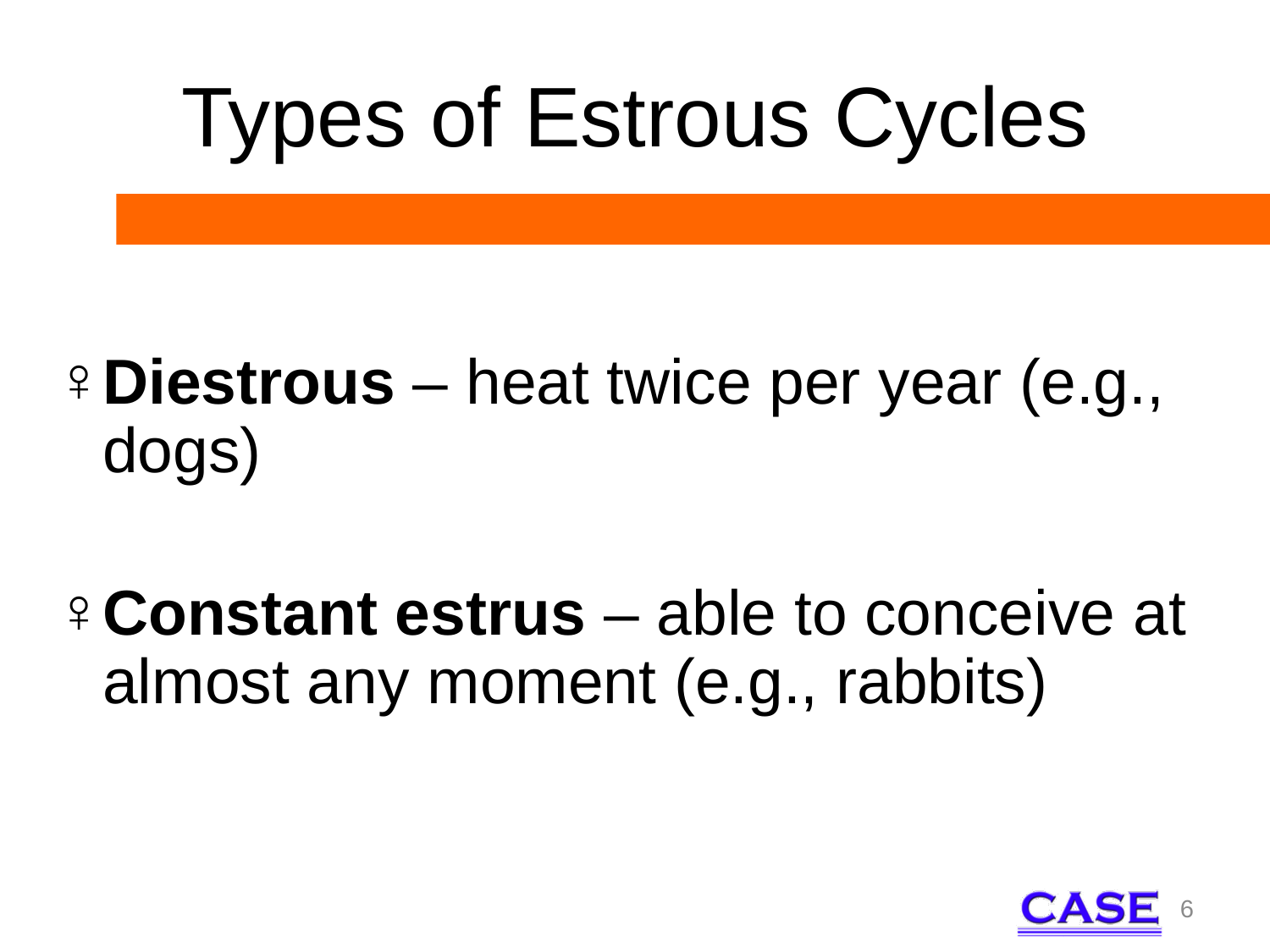

# Types of Estrous Cycles

Diestrous – heat twice per year (e.g., dogs)

Constant estrus – able to conceive at almost any moment (e.g., rabbits)
6